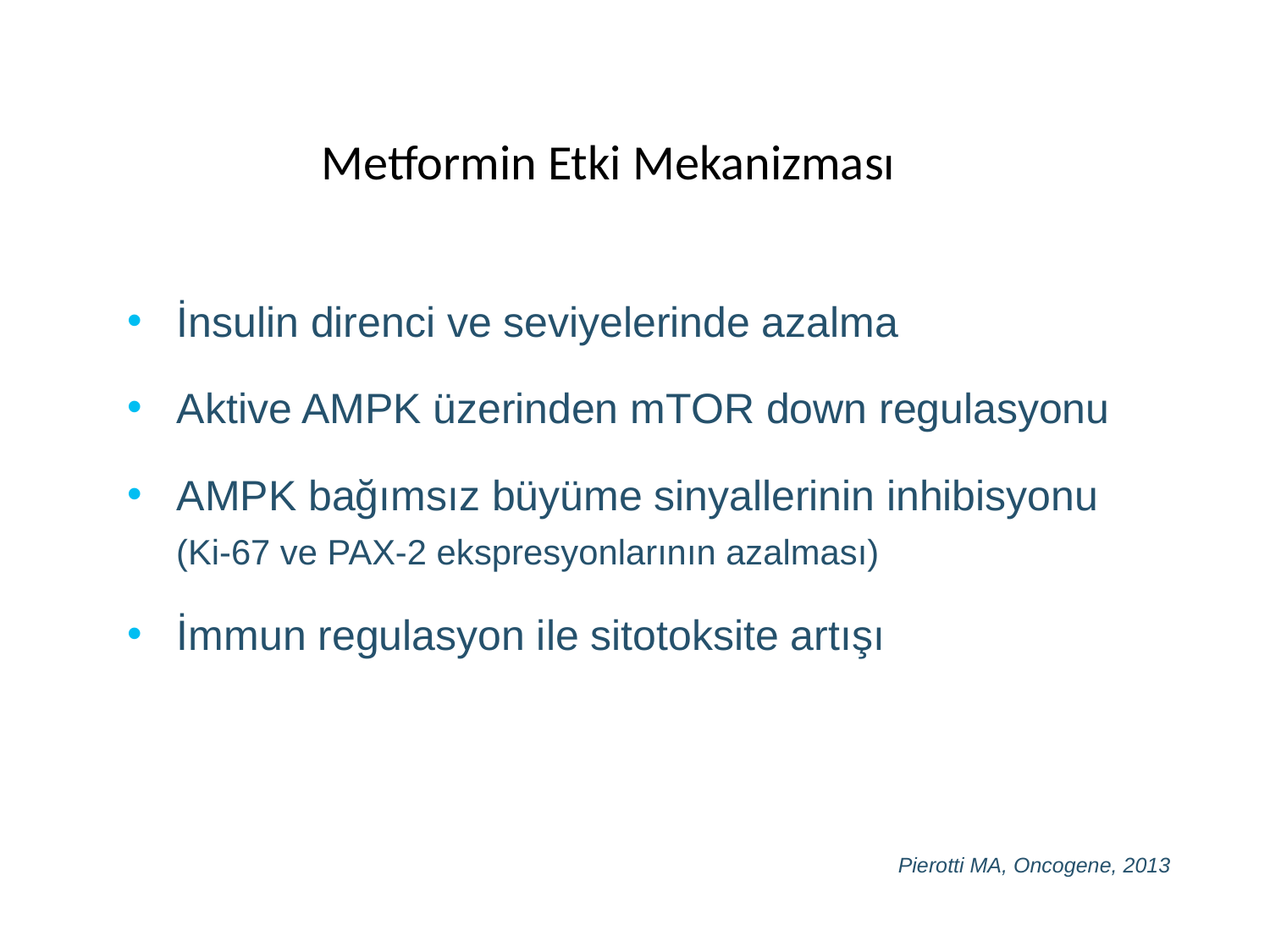

Metformin Etki Mekanizması
İnsulin direnci ve seviyelerinde azalma
Aktive AMPK üzerinden mTOR down regulasyonu
AMPK bağımsız büyüme sinyallerinin inhibisyonu
     (Ki-67 ve PAX-2 ekspresyonlarının azalması)
İmmun regulasyon ile sitotoksite artışı
Pierotti MA, Oncogene, 2013